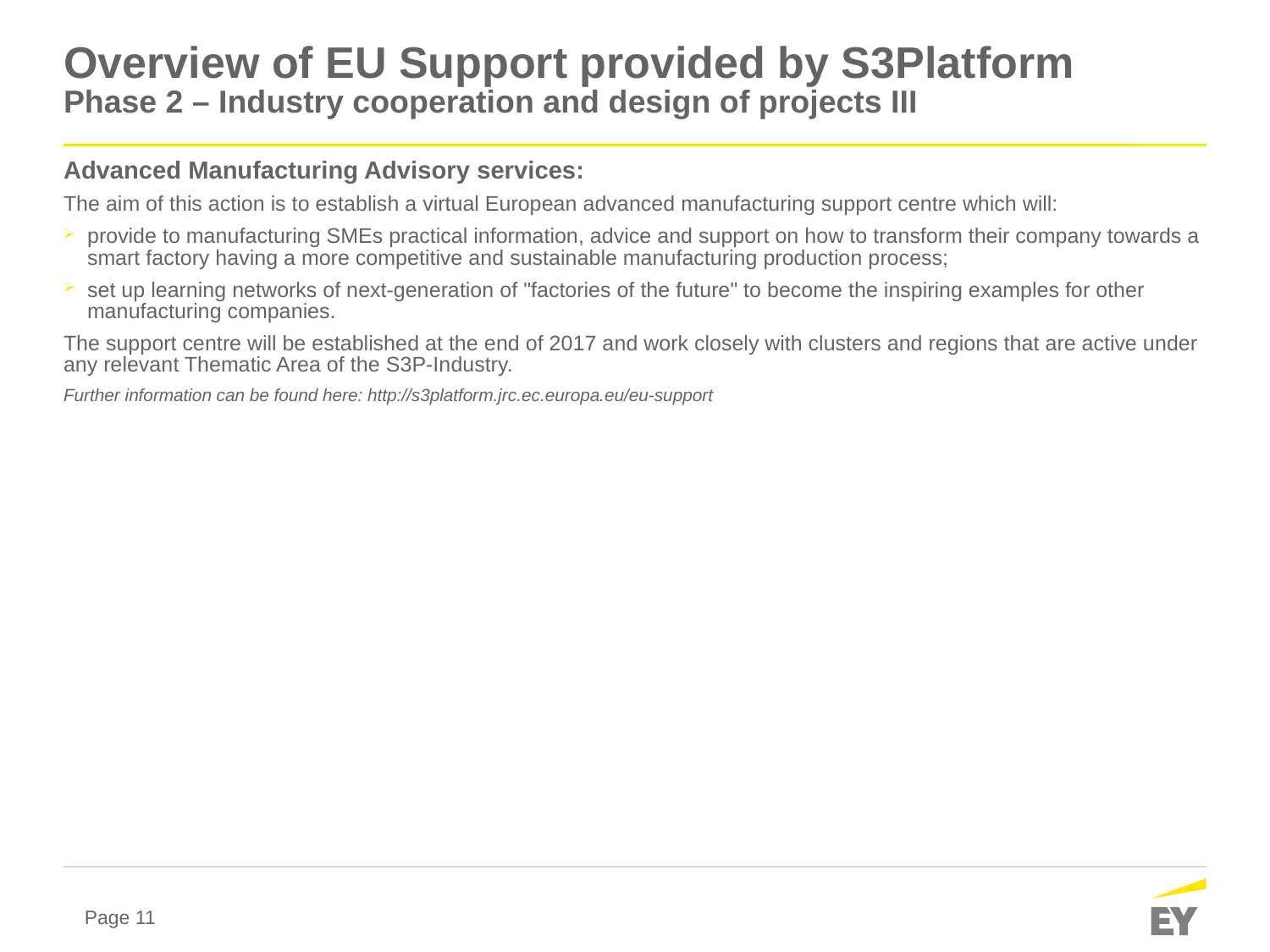

# Overview of EU Support provided by S3Platform Phase 2 – Industry cooperation and design of projects III
Advanced Manufacturing Advisory services:
The aim of this action is to establish a virtual European advanced manufacturing support centre which will:
provide to manufacturing SMEs practical information, advice and support on how to transform their company towards a smart factory having a more competitive and sustainable manufacturing production process;
set up learning networks of next-generation of "factories of the future" to become the inspiring examples for other manufacturing companies.
The support centre will be established at the end of 2017 and work closely with clusters and regions that are active under any relevant Thematic Area of the S3P-Industry.
Further information can be found here: http://s3platform.jrc.ec.europa.eu/eu-support